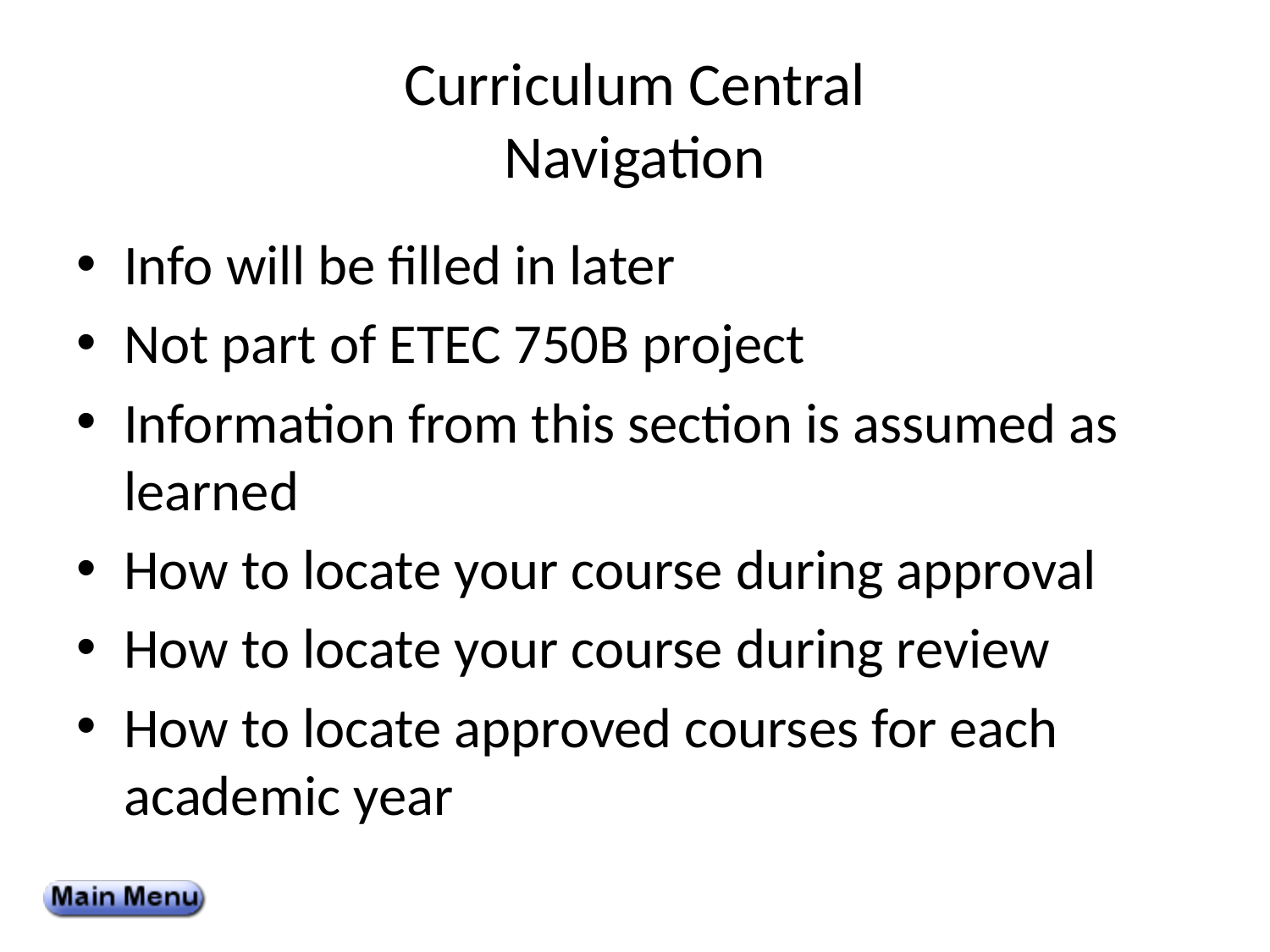

# Curriculum Central Navigation
Info will be filled in later
Not part of ETEC 750B project
Information from this section is assumed as learned
How to locate your course during approval
How to locate your course during review
How to locate approved courses for each academic year